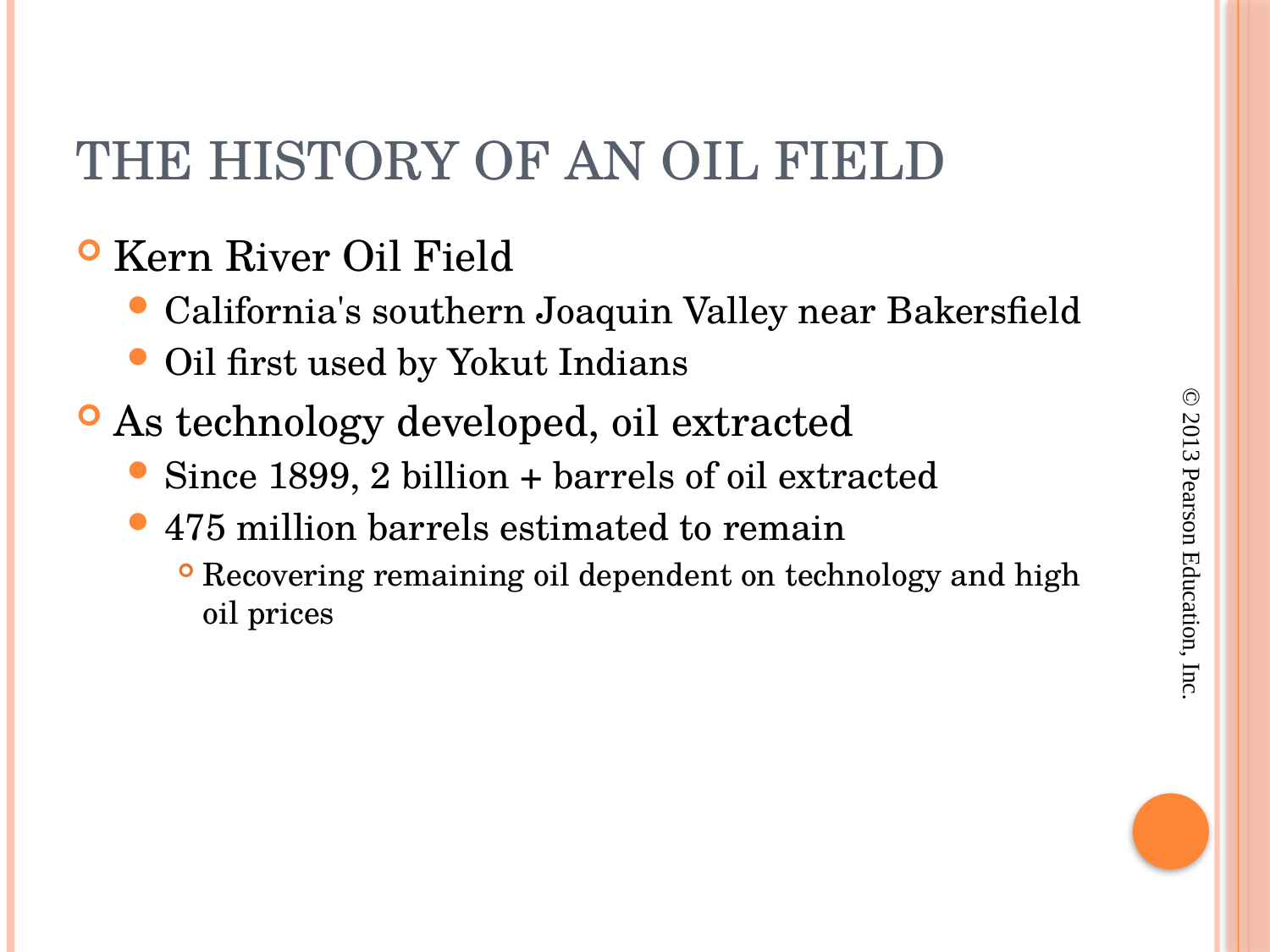

# The History of an Oil Field
Kern River Oil Field
California's southern Joaquin Valley near Bakersfield
Oil first used by Yokut Indians
As technology developed, oil extracted
Since 1899, 2 billion + barrels of oil extracted
475 million barrels estimated to remain
Recovering remaining oil dependent on technology and high oil prices
© 2013 Pearson Education, Inc.